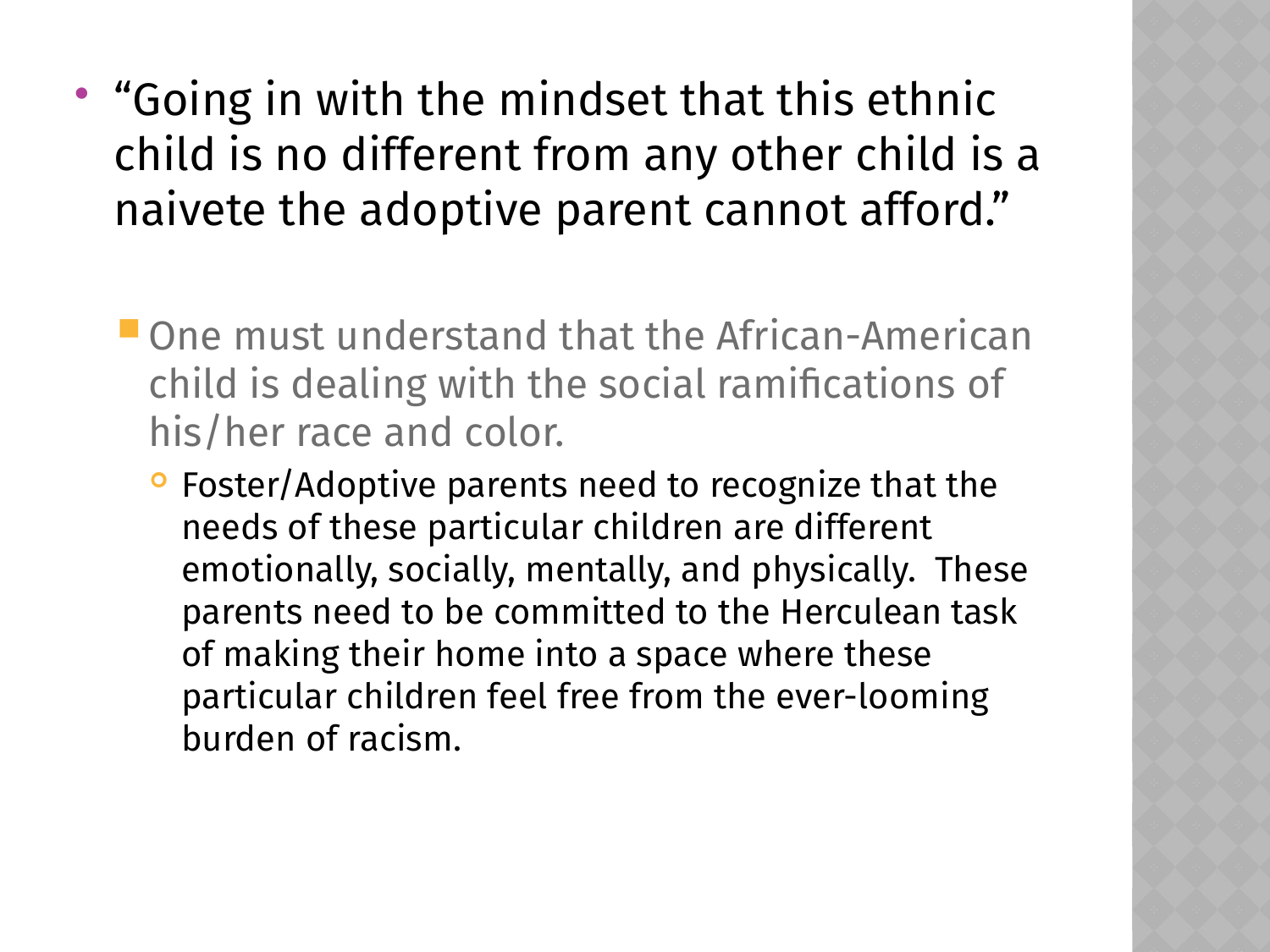

“Going in with the mindset that this ethnic child is no different from any other child is a naivete the adoptive parent cannot afford.”

One must understand that the African-American child is dealing with the social ramifications of his/her race and color.
Foster/Adoptive parents need to recognize that the needs of these particular children are different emotionally, socially, mentally, and physically.  These parents need to be committed to the Herculean task of making their home into a space where these particular children feel free from the ever-looming burden of racism.